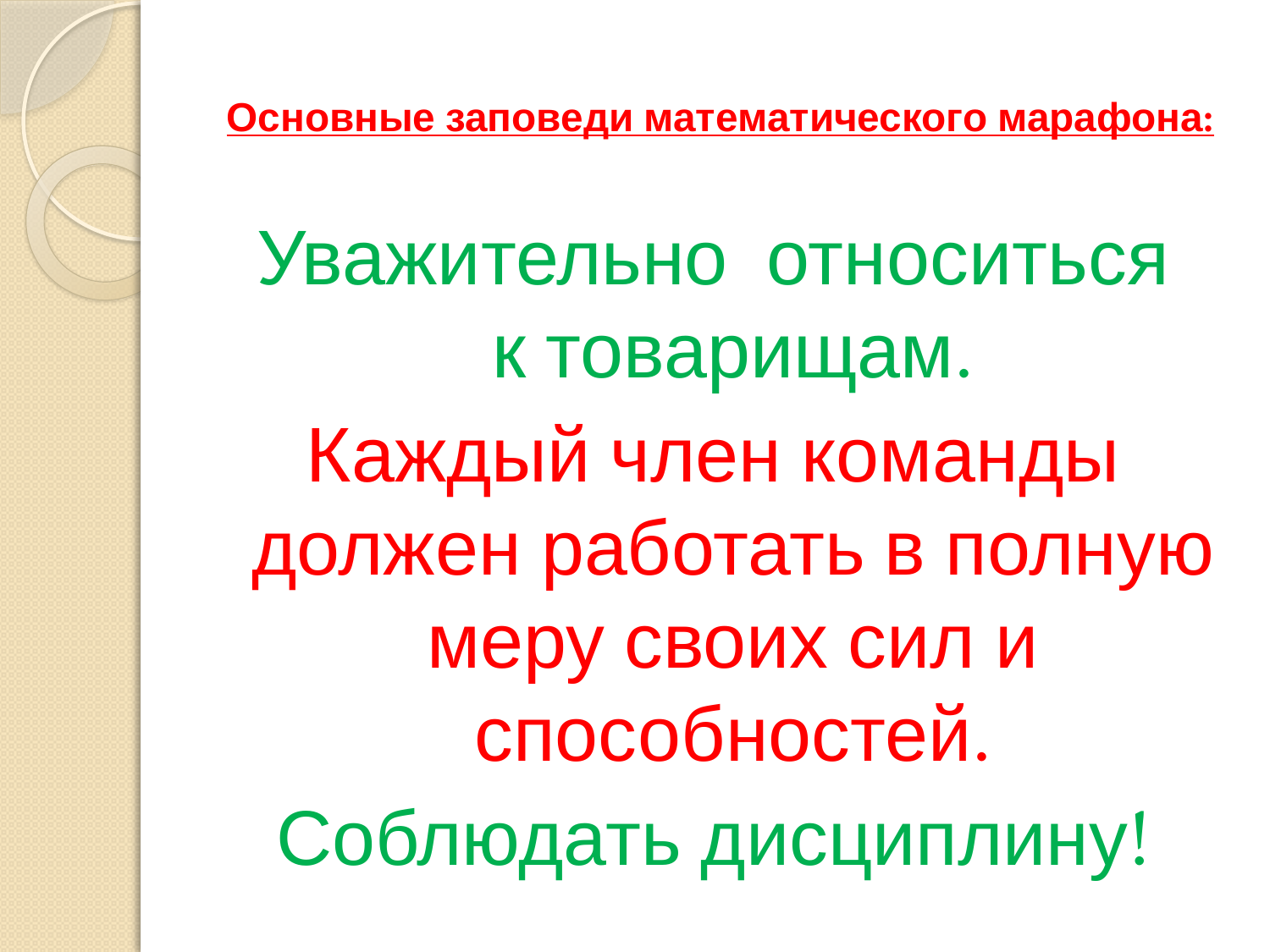

# Основные заповеди математического марафона:
Уважительно  относиться к товарищам.
Каждый член команды должен работать в полную меру своих сил и способностей.
Соблюдать дисциплину!